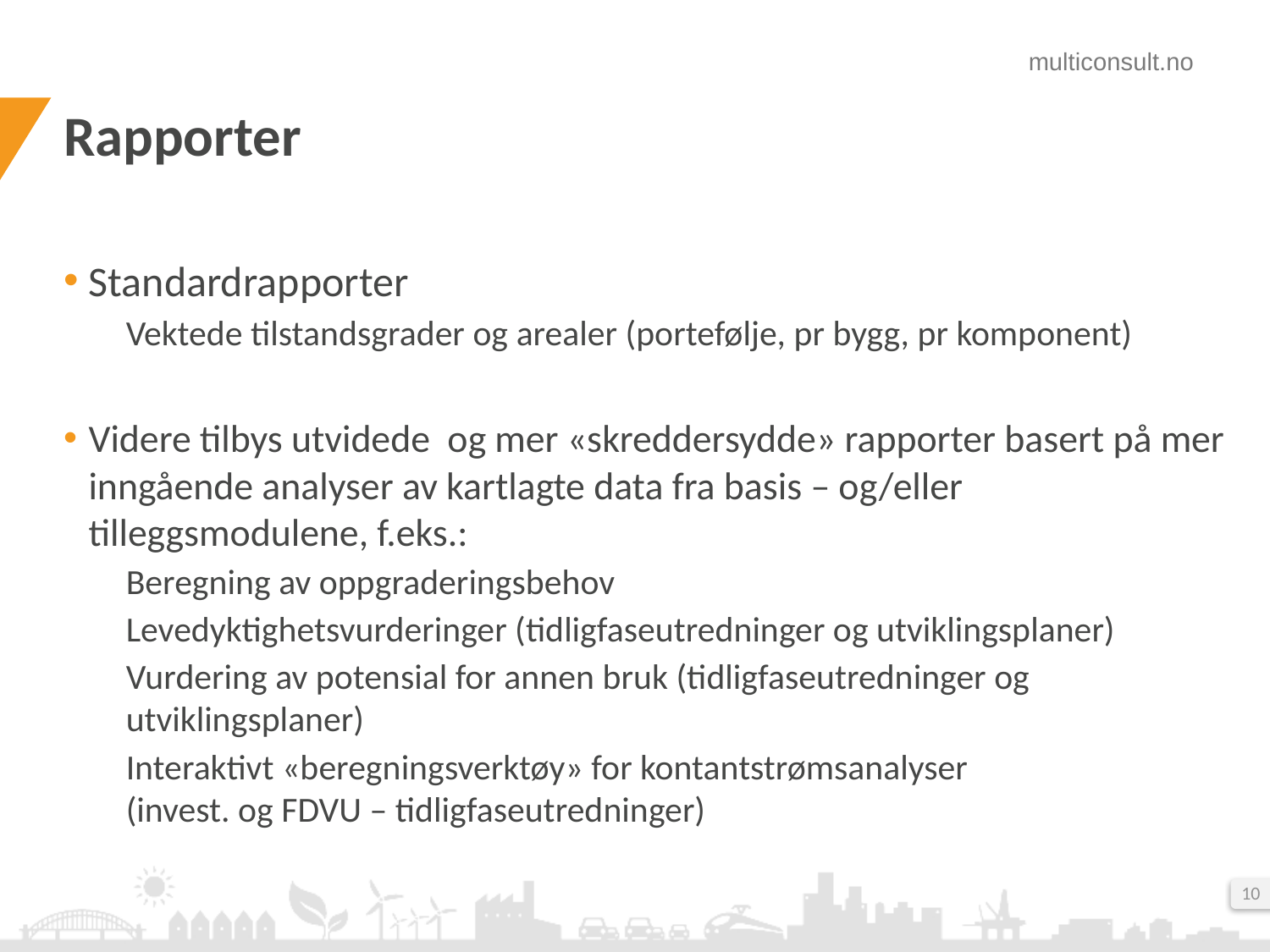

# Rapporter
Standardrapporter
Vektede tilstandsgrader og arealer (portefølje, pr bygg, pr komponent)

Videre tilbys utvidede  og mer «skreddersydde» rapporter basert på mer inngående analyser av kartlagte data fra basis – og/eller tilleggsmodulene, f.eks.:
Beregning av oppgraderingsbehov
Levedyktighetsvurderinger (tidligfaseutredninger og utviklingsplaner)
Vurdering av potensial for annen bruk (tidligfaseutredninger og utviklingsplaner)
Interaktivt «beregningsverktøy» for kontantstrømsanalyser
(invest. og FDVU – tidligfaseutredninger)